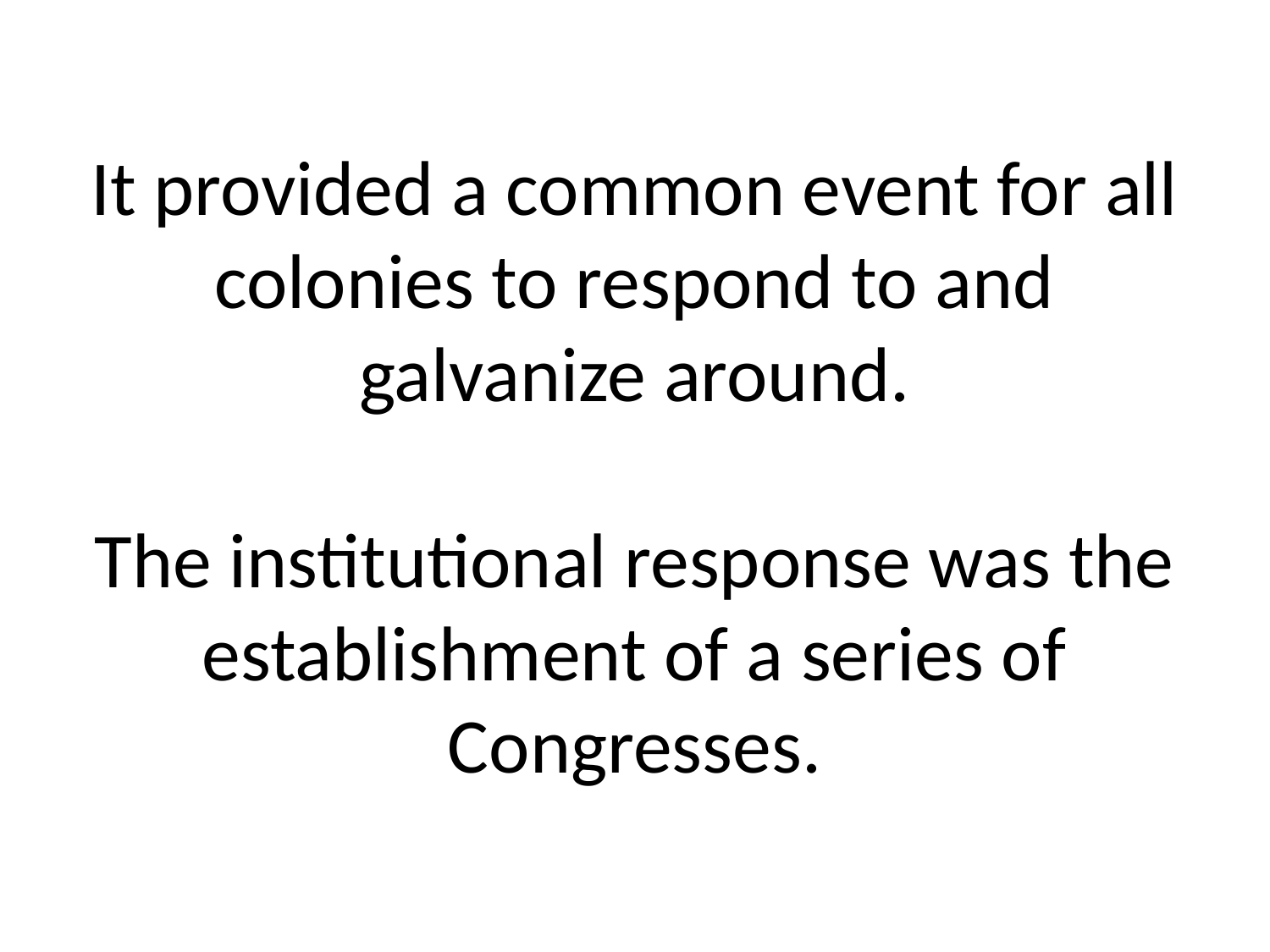

# It provided a common event for all colonies to respond to and galvanize around. The institutional response was the establishment of a series of Congresses.